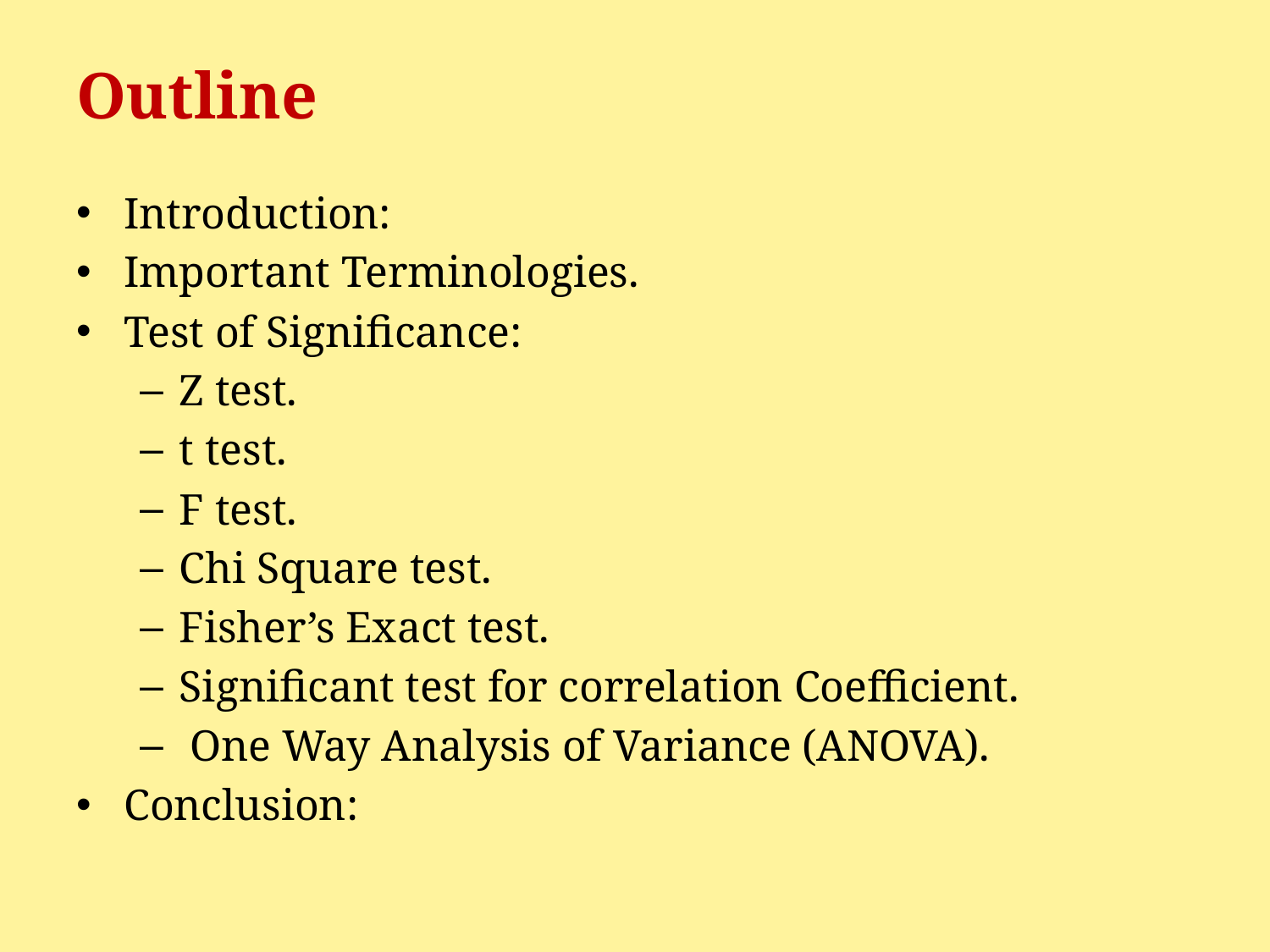

# Outline
Introduction:
Important Terminologies.
Test of Significance:
Z test.
t test.
F test.
Chi Square test.
Fisher’s Exact test.
Significant test for correlation Coefficient.
 One Way Analysis of Variance (ANOVA).
Conclusion: